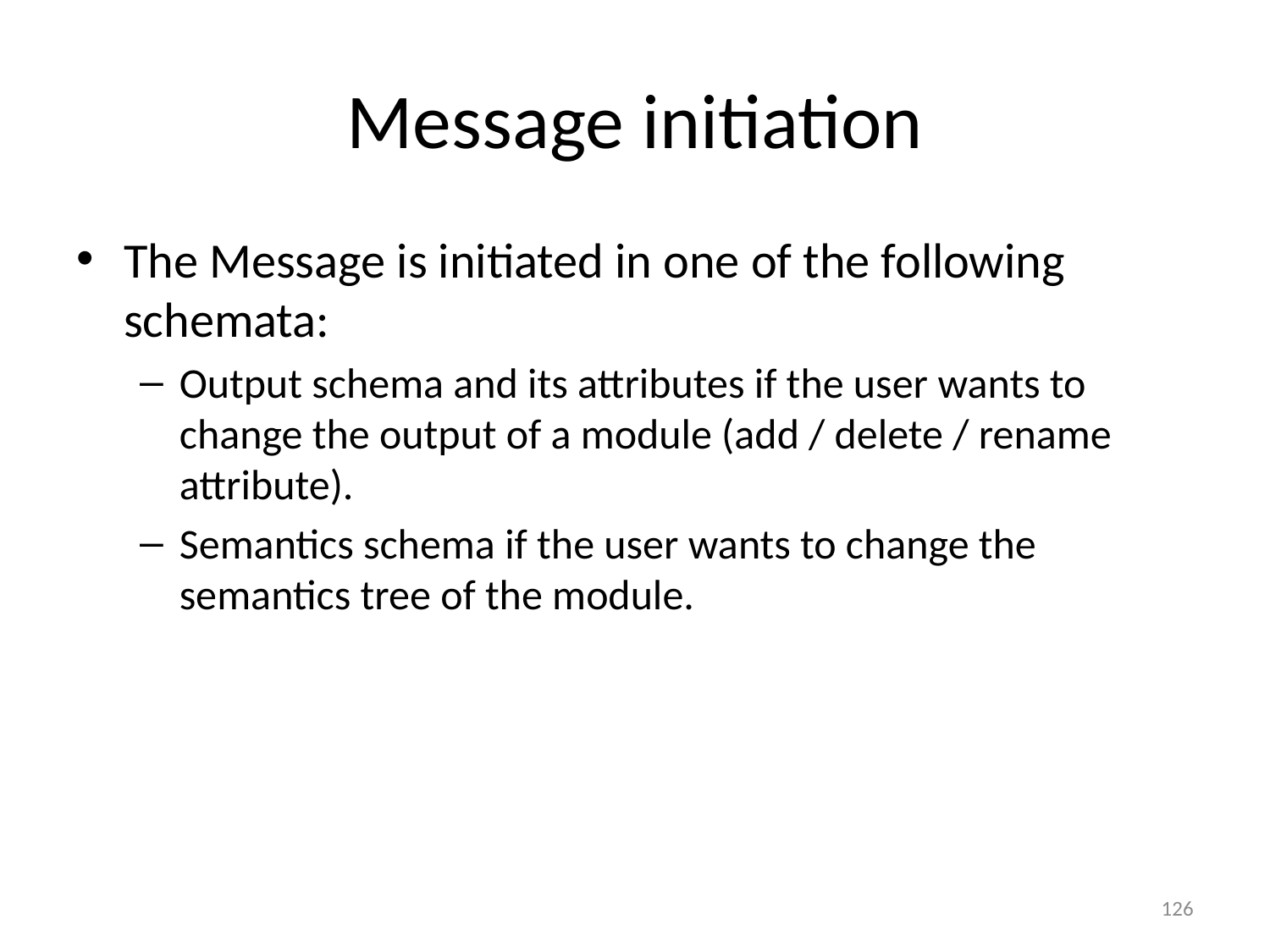

# Message initiation
The Message is initiated in one of the following schemata:
Output schema and its attributes if the user wants to change the output of a module (add / delete / rename attribute).
Semantics schema if the user wants to change the semantics tree of the module.

126